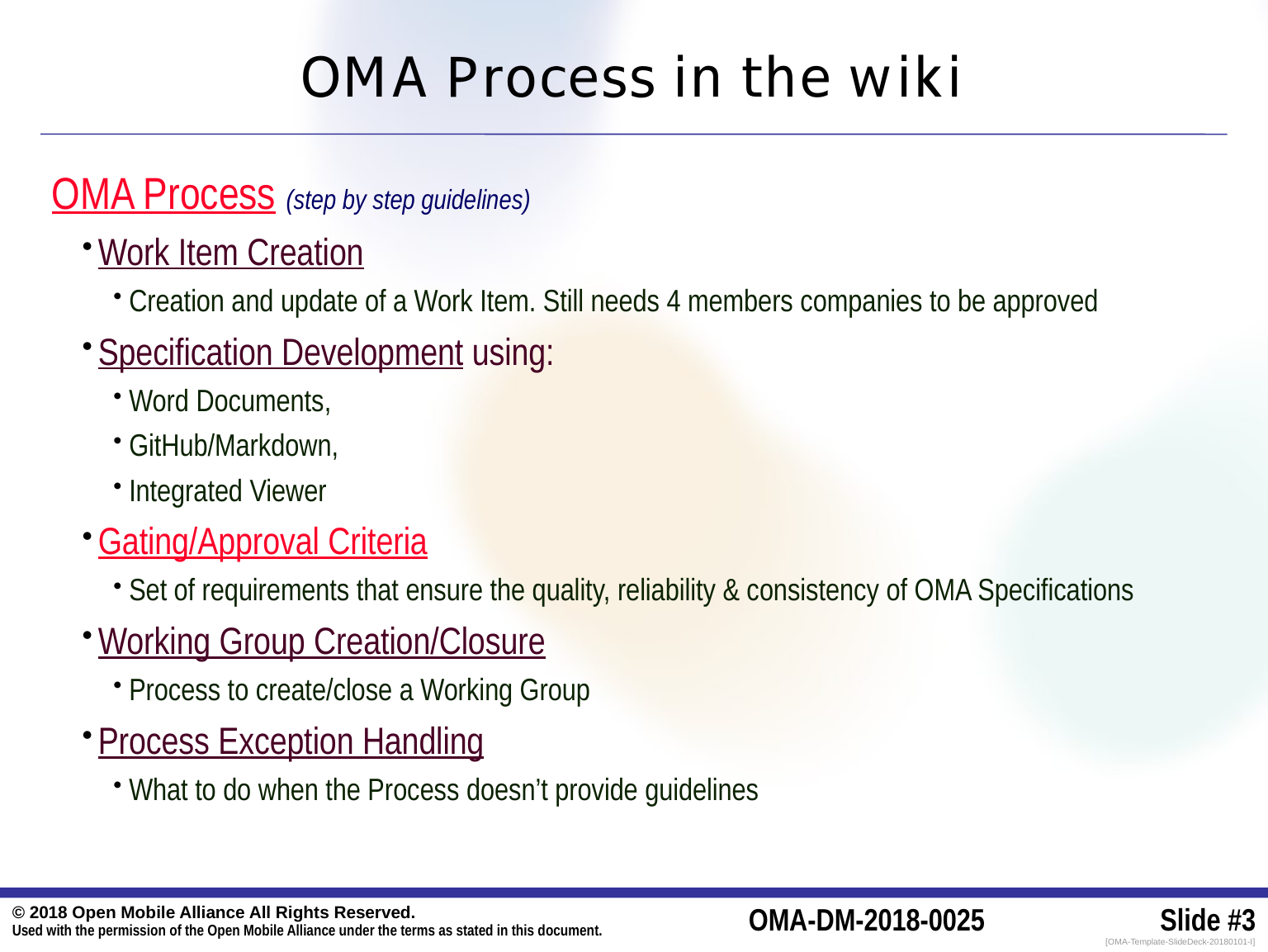

# OMA Process in the wiki
OMA Process (step by step guidelines)
Work Item Creation
Creation and update of a Work Item. Still needs 4 members companies to be approved
Specification Development using:
Word Documents,
GitHub/Markdown,
Integrated Viewer
Gating/Approval Criteria
Set of requirements that ensure the quality, reliability & consistency of OMA Specifications
Working Group Creation/Closure
Process to create/close a Working Group
Process Exception Handling
What to do when the Process doesn’t provide guidelines